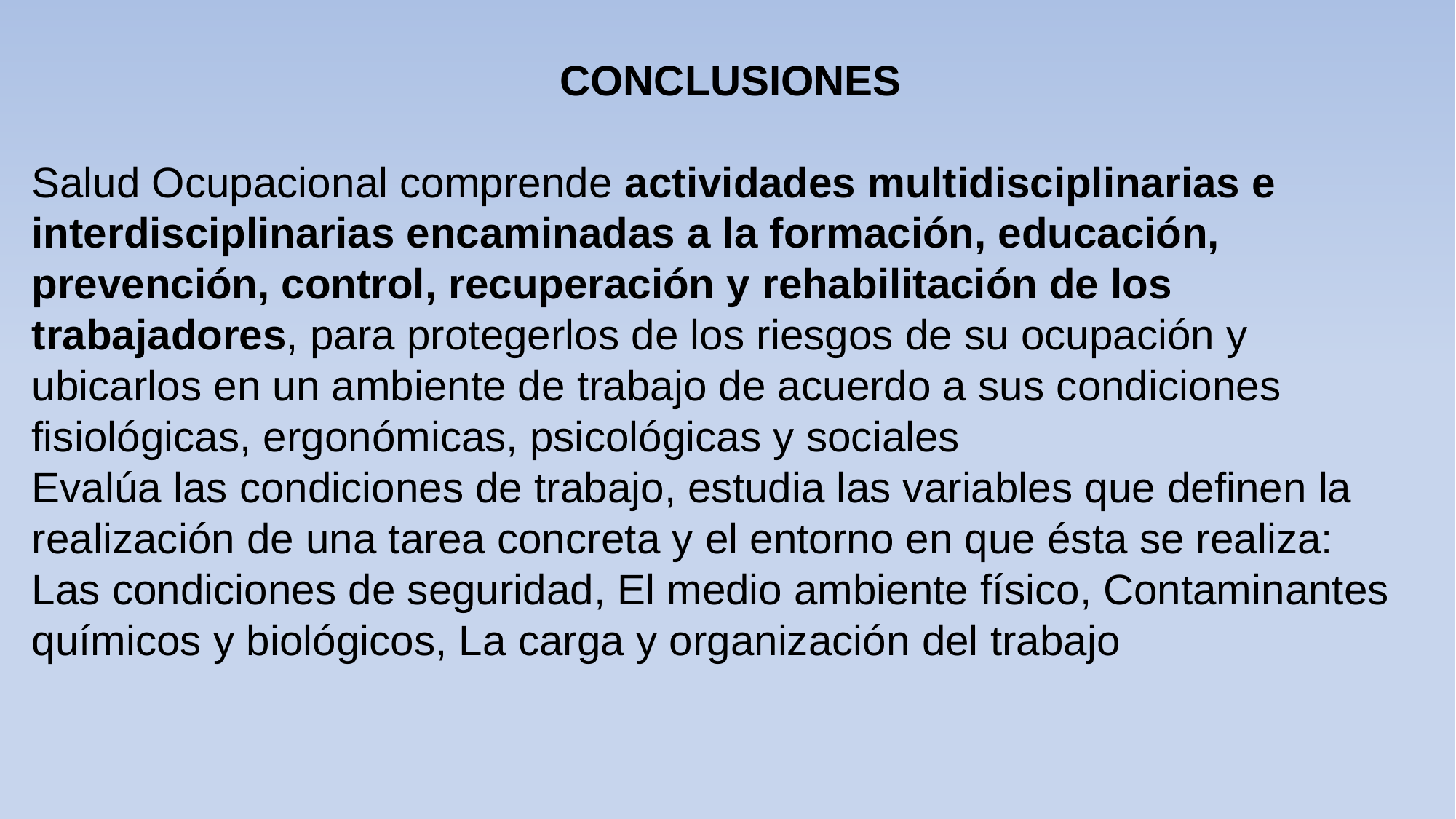

CONCLUSIONES

Salud Ocupacional comprende actividades multidisciplinarias e interdisciplinarias encaminadas a la formación, educación, prevención, control, recuperación y rehabilitación de los trabajadores, para protegerlos de los riesgos de su ocupación y ubicarlos en un ambiente de trabajo de acuerdo a sus condiciones fisiológicas, ergonómicas, psicológicas y sociales
Evalúa las condiciones de trabajo, estudia las variables que definen la realización de una tarea concreta y el entorno en que ésta se realiza:
Las condiciones de seguridad, El medio ambiente físico, Contaminantes químicos y biológicos, La carga y organización del trabajo